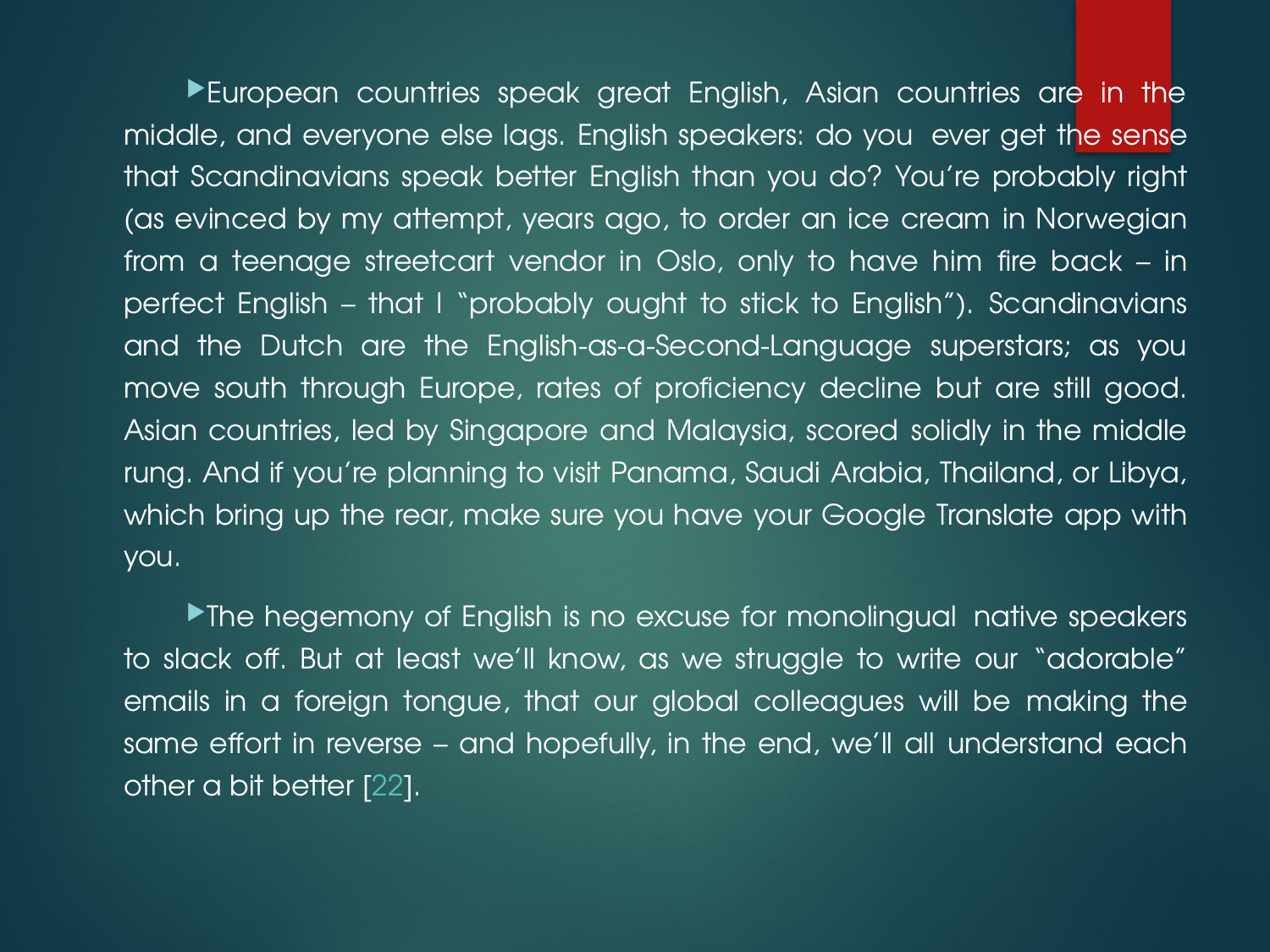

European countries speak great English, Asian countries are in the middle, and everyone else lags. English speakers: do you ever get the sense that Scandinavians speak better English than you do? You’re probably right (as evinced by my attempt, years ago, to order an ice cream in Norwegian from a teenage streetcart vendor in Oslo, only to have him fire back – in perfect English – that I “probably ought to stick to English”). Scandinavians and the Dutch are the English-as-a-Second-Language superstars; as you move south through Europe, rates of proficiency decline but are still good. Asian countries, led by Singapore and Malaysia, scored solidly in the middle rung. And if you’re planning to visit Panama, Saudi Arabia, Thailand, or Libya, which bring up the rear, make sure you have your Google Translate app with you.
The hegemony of English is no excuse for monolingual native speakers to slack off. But at least we’ll know, as we struggle to write our “adorable” emails in a foreign tongue, that our global colleagues will be making the same effort in reverse – and hopefully, in the end, we’ll all understand each other a bit better [22].